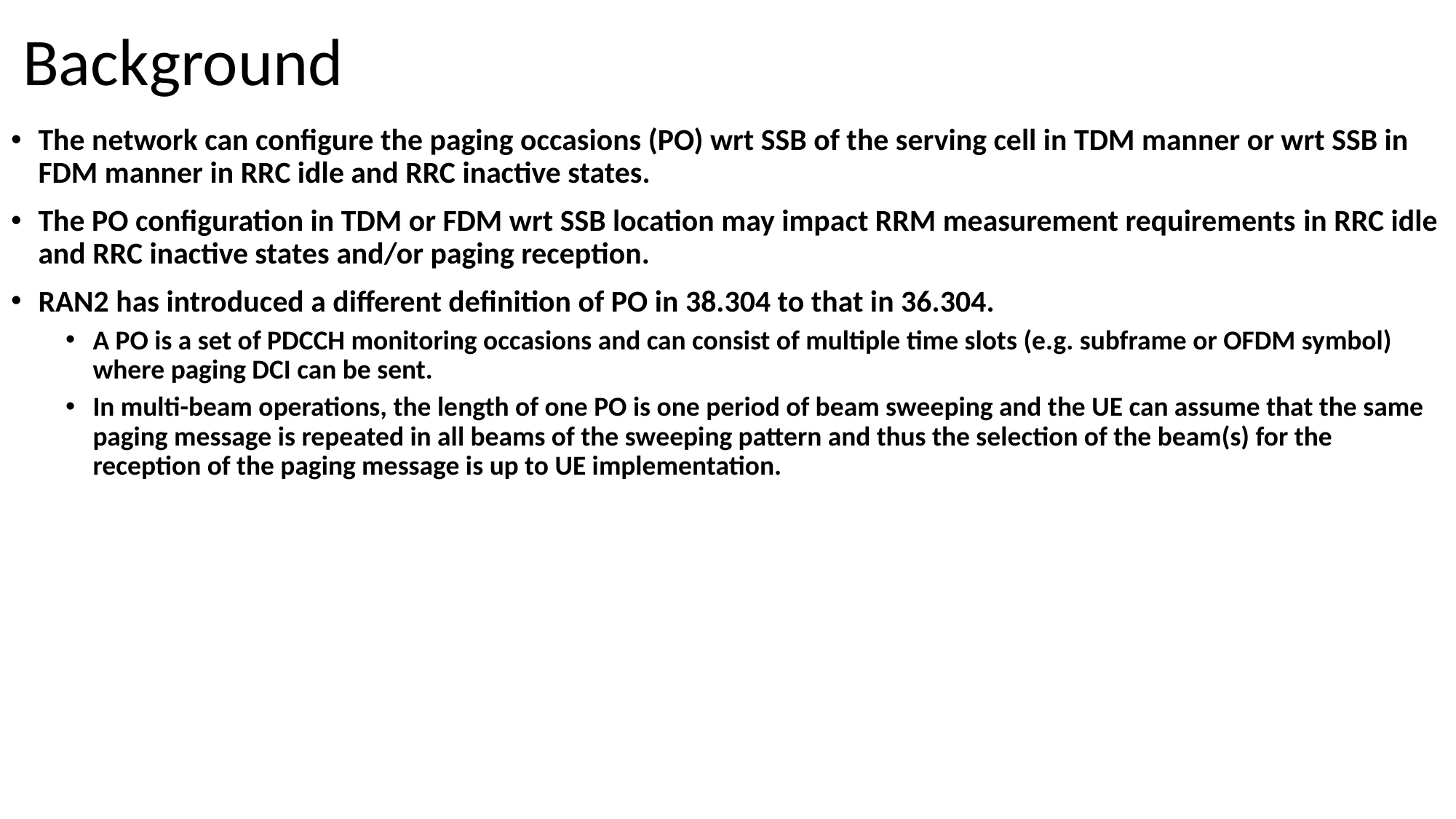

# Background
The network can configure the paging occasions (PO) wrt SSB of the serving cell in TDM manner or wrt SSB in FDM manner in RRC idle and RRC inactive states.
The PO configuration in TDM or FDM wrt SSB location may impact RRM measurement requirements in RRC idle and RRC inactive states and/or paging reception.
RAN2 has introduced a different definition of PO in 38.304 to that in 36.304.
A PO is a set of PDCCH monitoring occasions and can consist of multiple time slots (e.g. subframe or OFDM symbol) where paging DCI can be sent.
In multi-beam operations, the length of one PO is one period of beam sweeping and the UE can assume that the same paging message is repeated in all beams of the sweeping pattern and thus the selection of the beam(s) for the reception of the paging message is up to UE implementation.